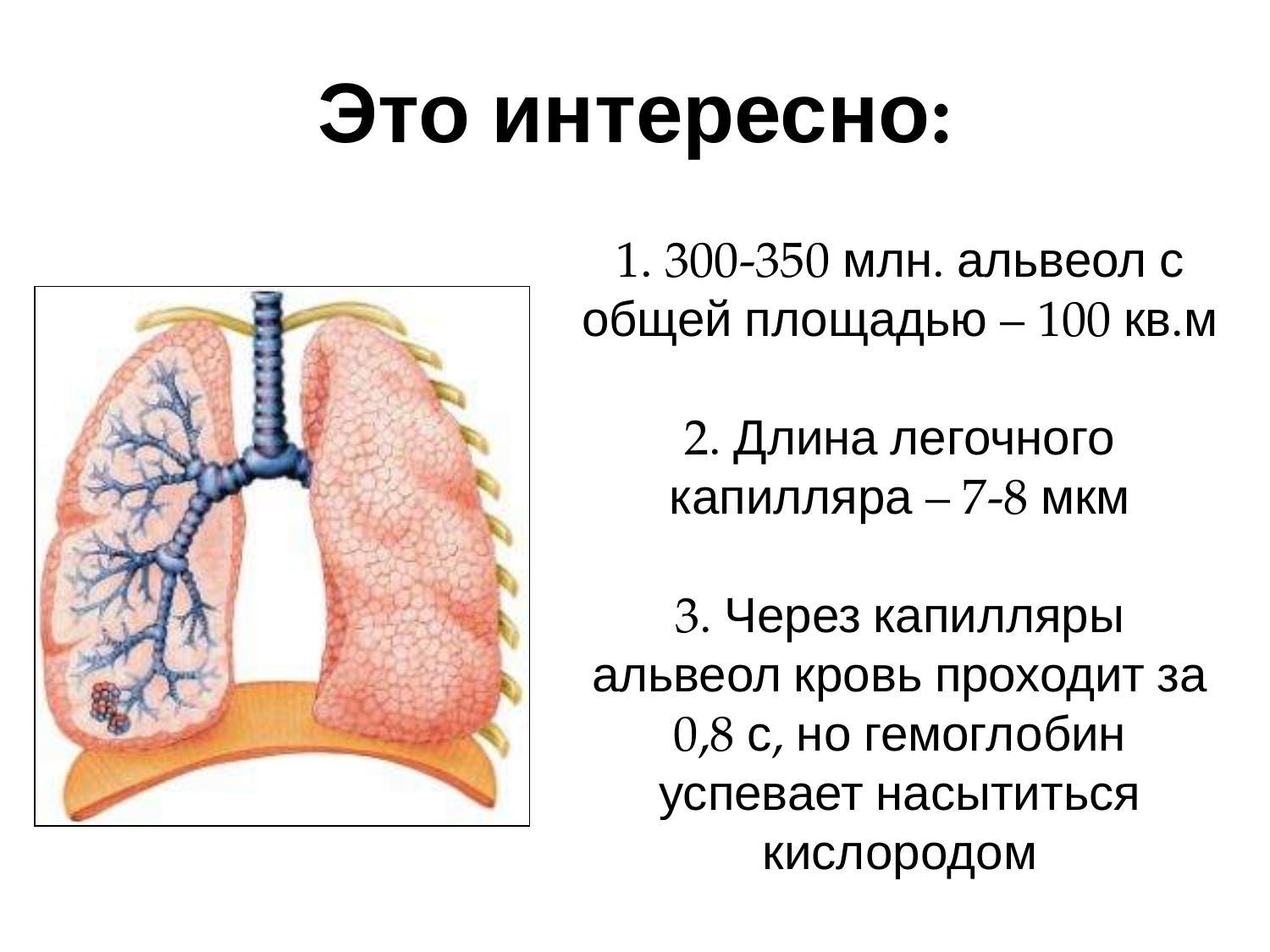

Это интересно:

# 1. 300-350 млн. альвеол с общей площадью – 100 кв.м 2. Длина легочного капилляра – 7-8 мкм 3. Через капилляры альвеол кровь проходит за 0,8 с, но гемоглобин успевает насытиться кислородом